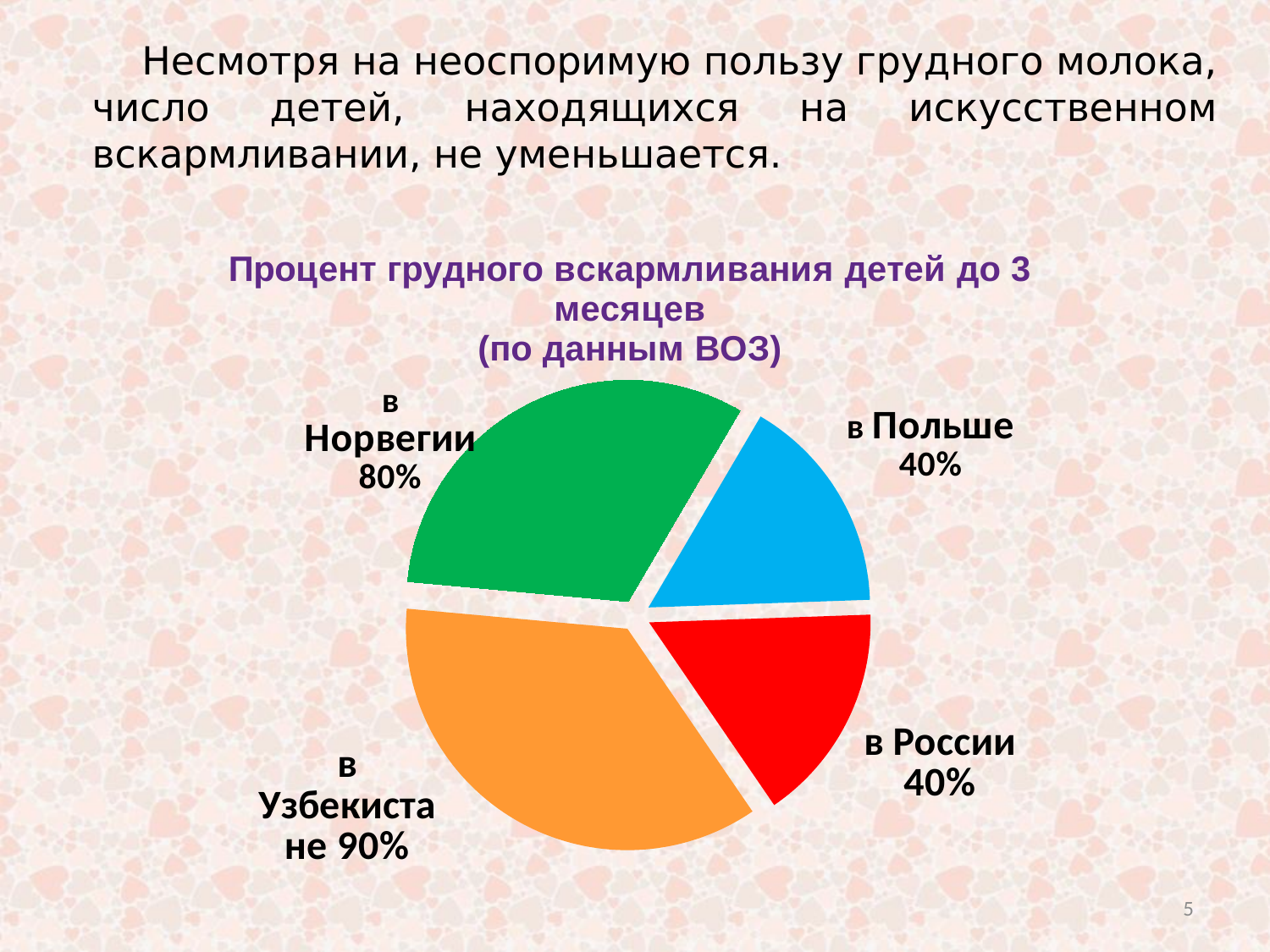

Несмотря на неоспоримую пользу грудного молока, число детей, находящихся на искусственном вскармливании, не уменьшается.

### Chart: Процент грудного вскармливания детей до 3 месяцев
(по данным ВОЗ)

| Category | Процент грудного вскармливания |
|---|---|
| в России | 0.4 |
| в Узбекистане | 0.9 |
| в Норвегии | 0.8 |
| в Польше | 0.4 |
5